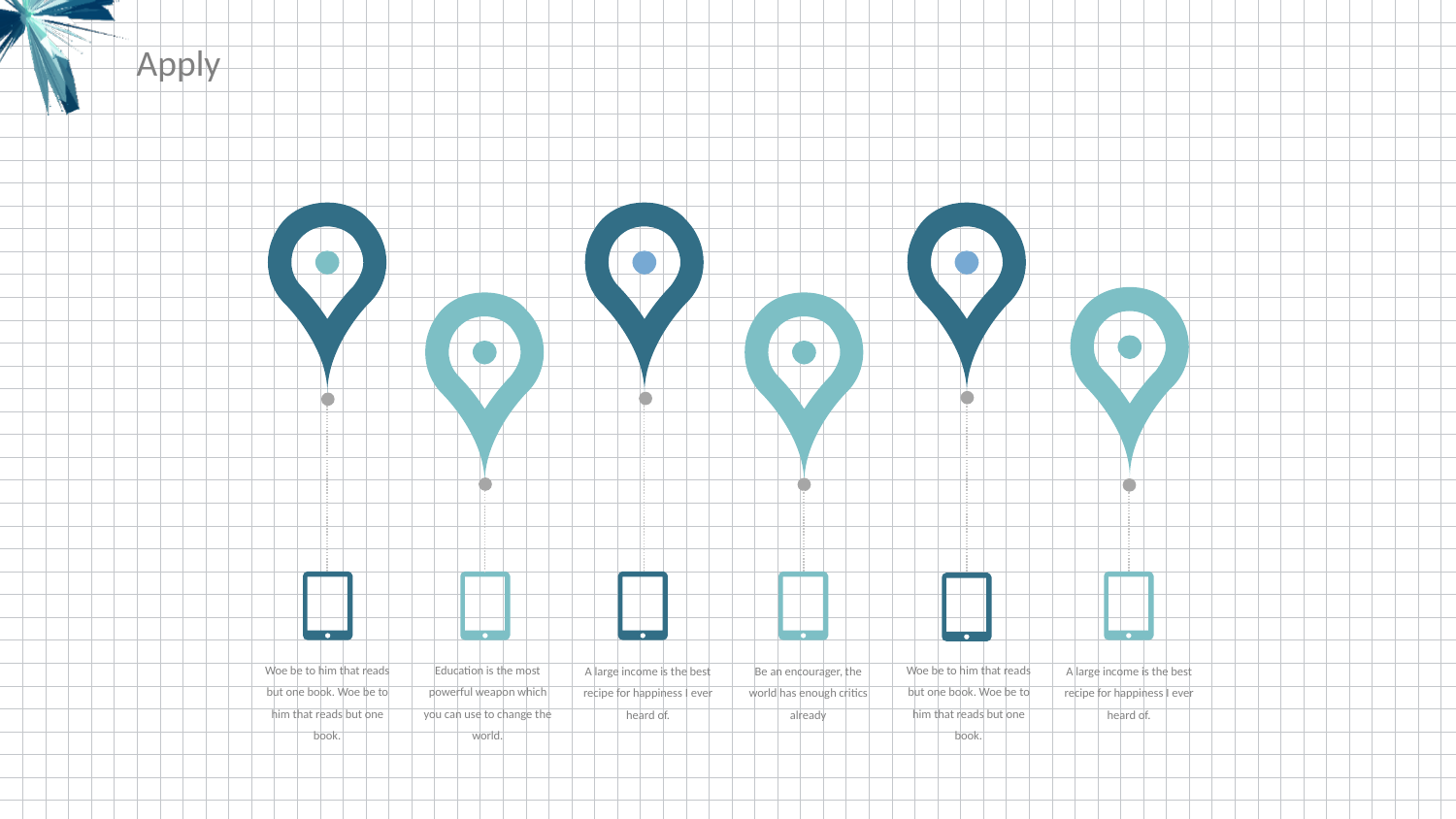

Apply

Education is the most powerful weapon which you can use to change the world.
Woe be to him that reads but one book. Woe be to him that reads but one book.
Woe be to him that reads but one book. Woe be to him that reads but one book.
Be an encourager, the world has enough critics already
A large income is the best recipe for happiness I ever heard of.
A large income is the best recipe for happiness I ever heard of.